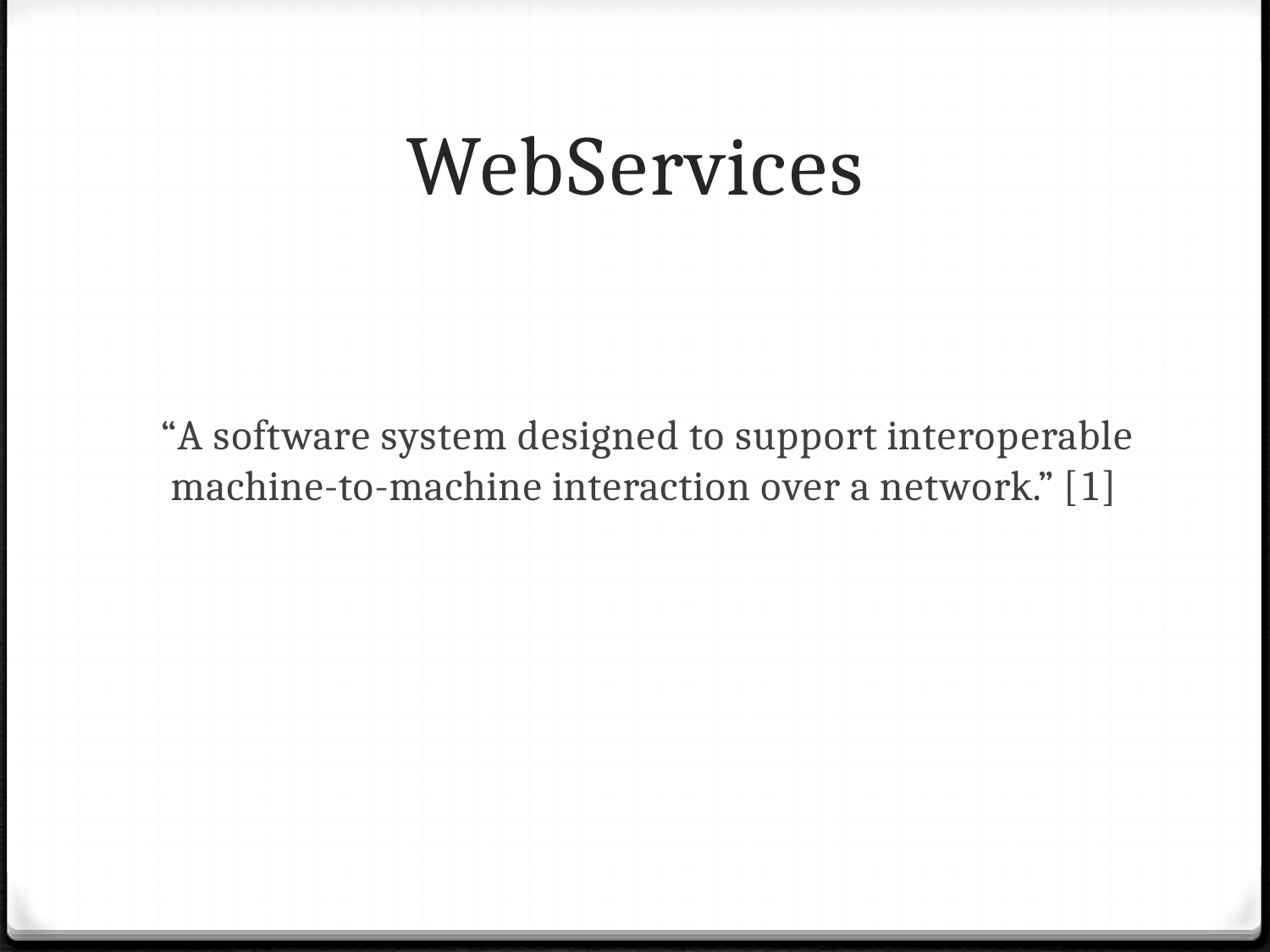

# WebServices

	“A software system designed to support interoperable  machine-to-machine interaction over a network.” [1]